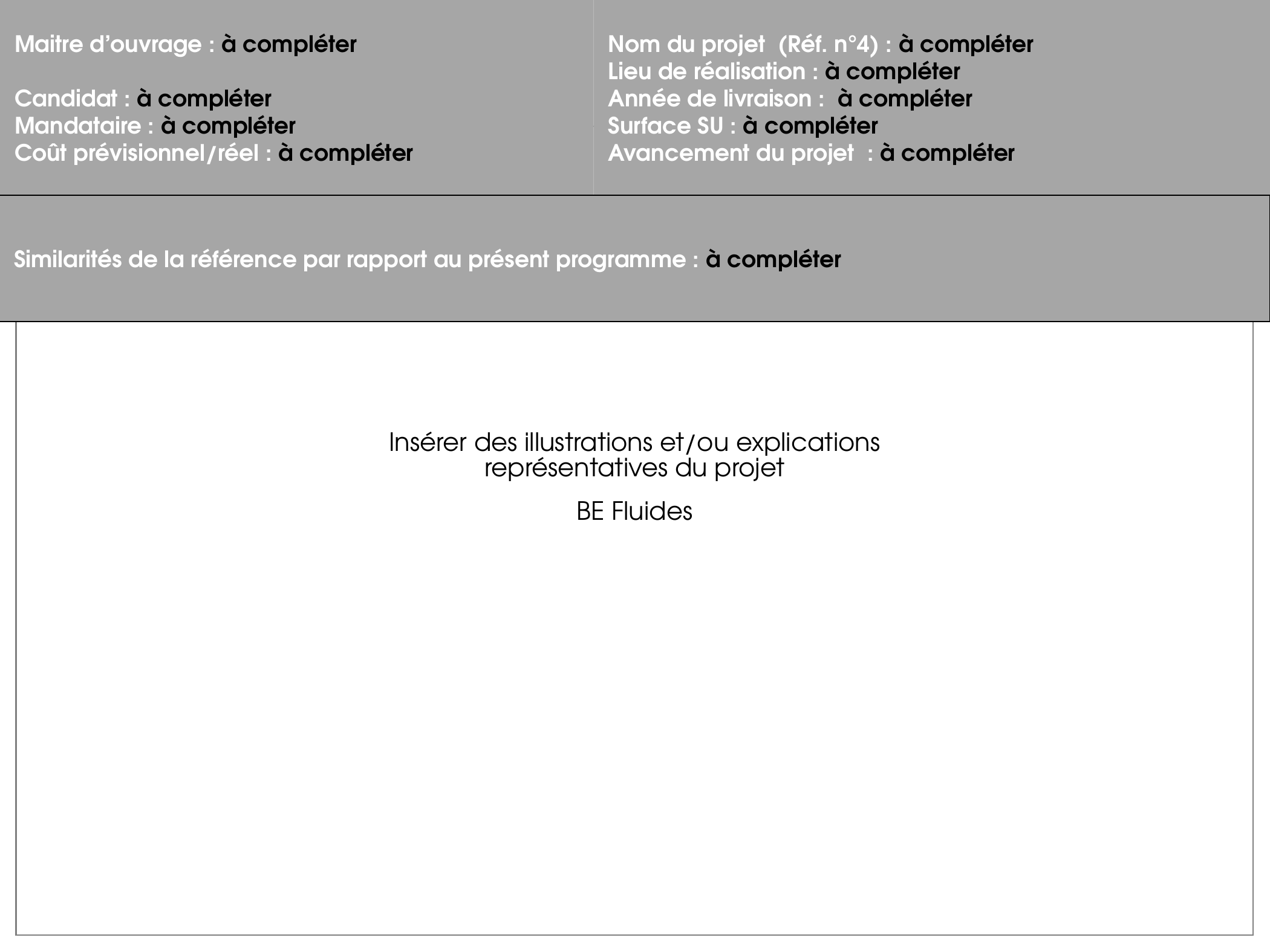

Maitre d’ouvrage : à compléter

Candidat : à compléter
Mandataire : à compléter
Coût prévisionnel/réel : à compléter
Nom du projet  (Réf. n°4) : à compléter
Lieu de réalisation : à compléter
Année de livraison :  à compléter
Surface SU : à compléter
Avancement du projet  : à compléter

Similarités de la référence par rapport au présent programme : à compléter
Insérer des illustrations et/ou explications représentatives du projet
BE Fluides